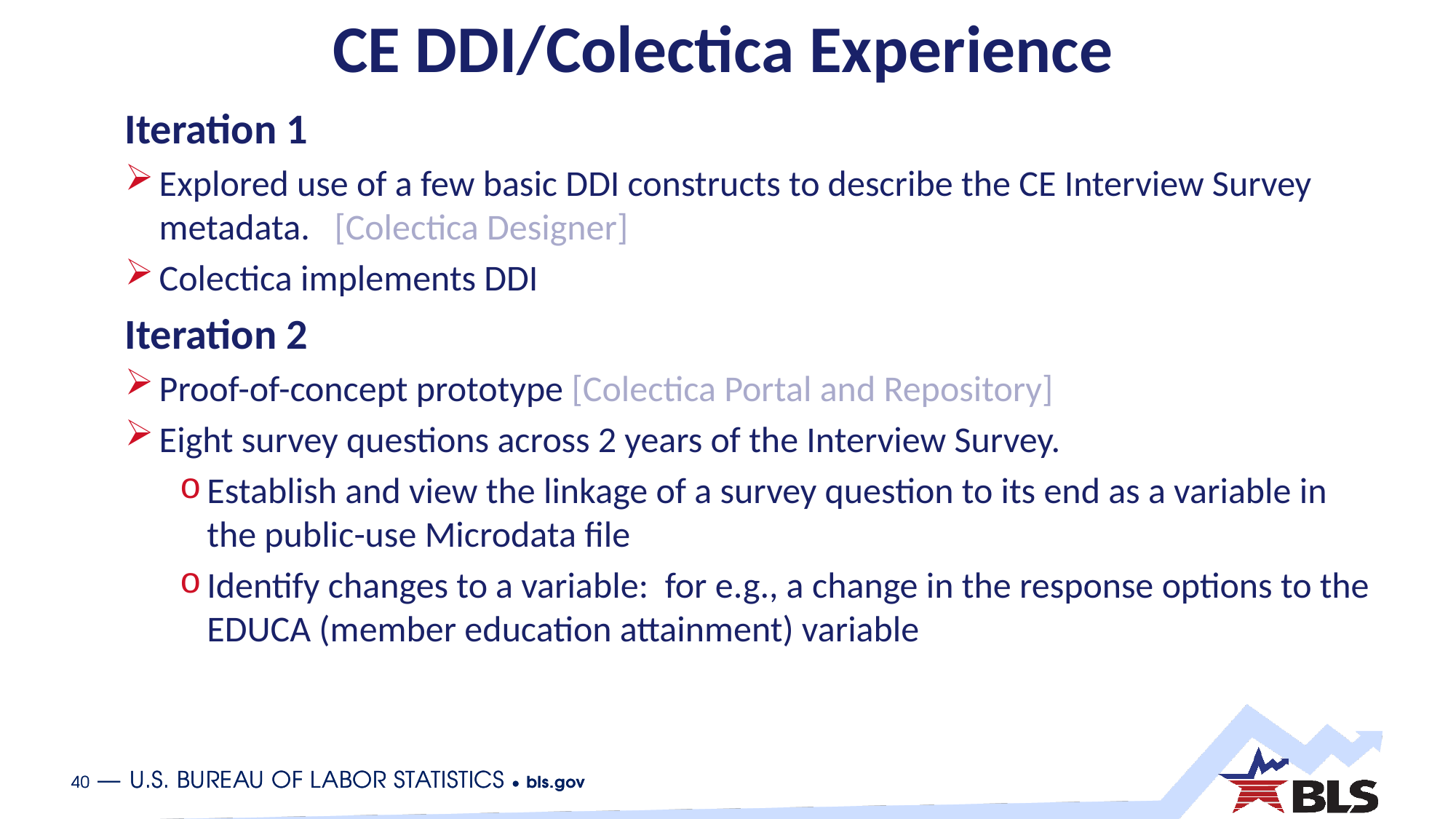

# CE DDI/Colectica Experience
Iteration 1
Explored use of a few basic DDI constructs to describe the CE Interview Survey metadata.   [Colectica Designer]
Colectica implements DDI
Iteration 2
Proof-of-concept prototype [Colectica Portal and Repository]
Eight survey questions across 2 years of the Interview Survey.
Establish and view the linkage of a survey question to its end as a variable in the public-use Microdata file
Identify changes to a variable:  for e.g., a change in the response options to the EDUCA (member education attainment) variable